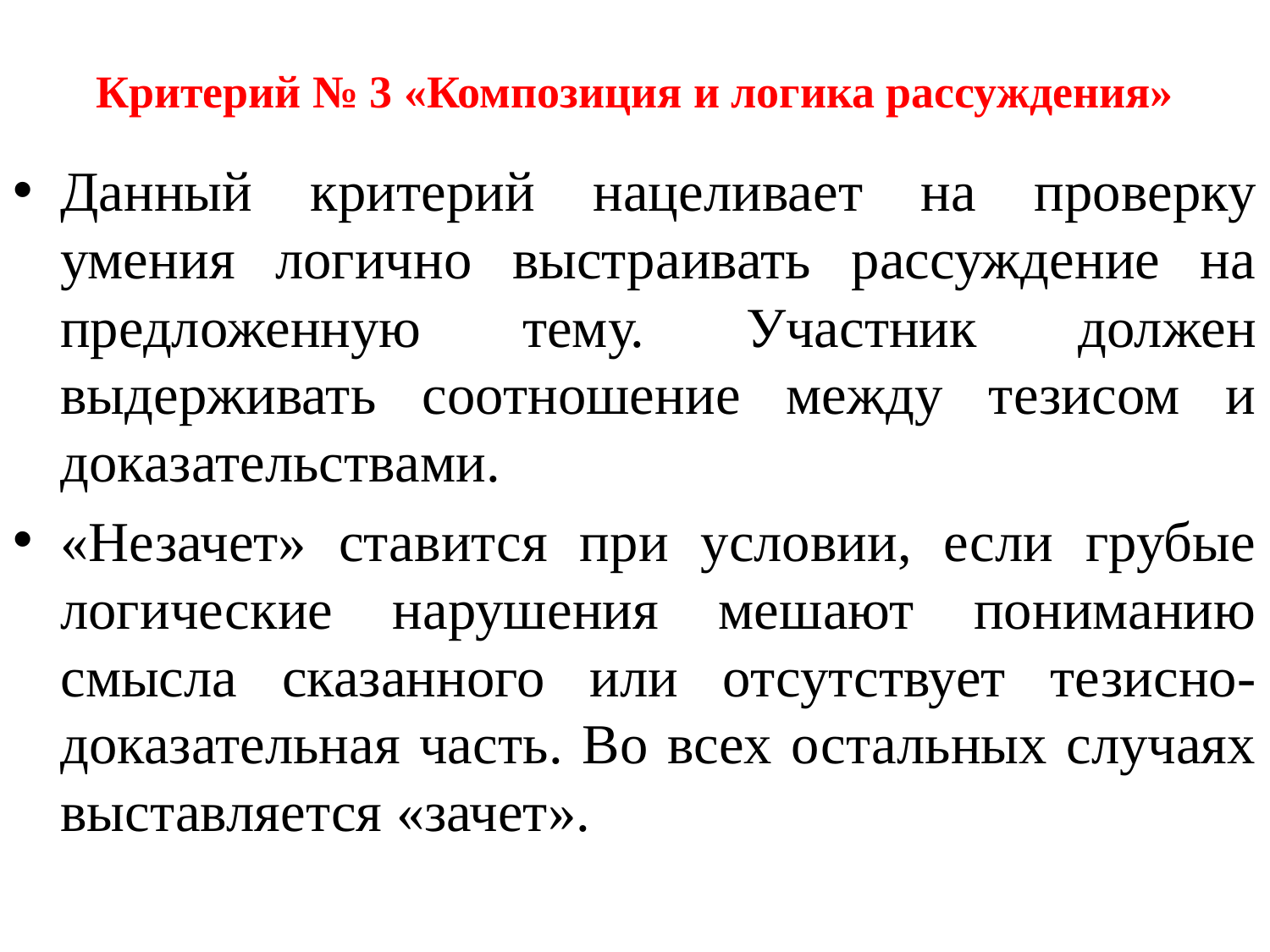

# Критерий № 3 «Композиция и логика рассуждения»
Данный критерий нацеливает на проверку умения логично выстраивать рассуждение на предложенную тему. Участник должен выдерживать соотношение между тезисом и доказательствами.
«Незачет» ставится при условии, если грубые логические нарушения мешают пониманию смысла сказанного или отсутствует тезисно-доказательная часть. Во всех остальных случаях выставляется «зачет».